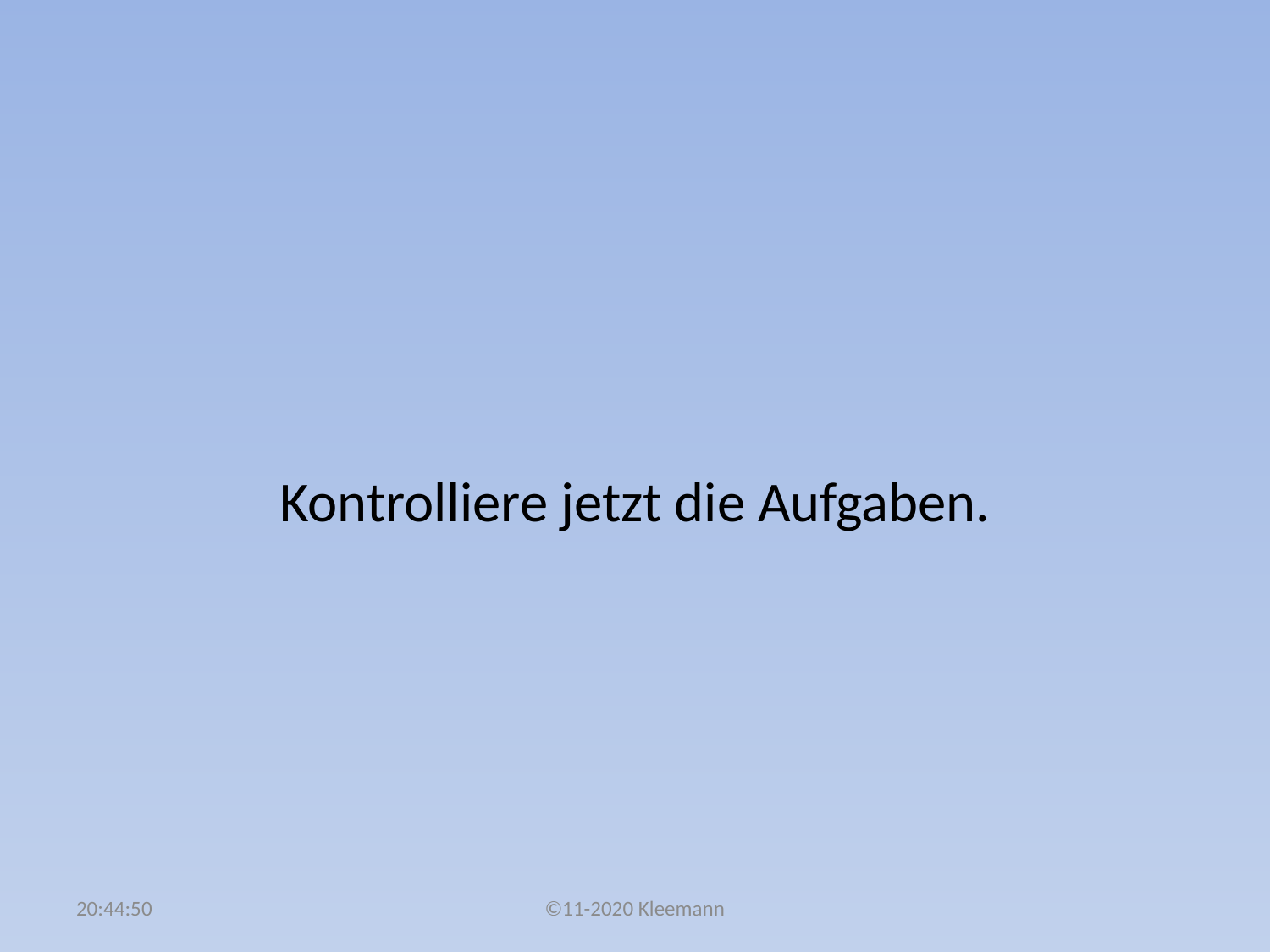

#

Kontrolliere jetzt die Aufgaben.

20:44:50
©11-2020 Kleemann